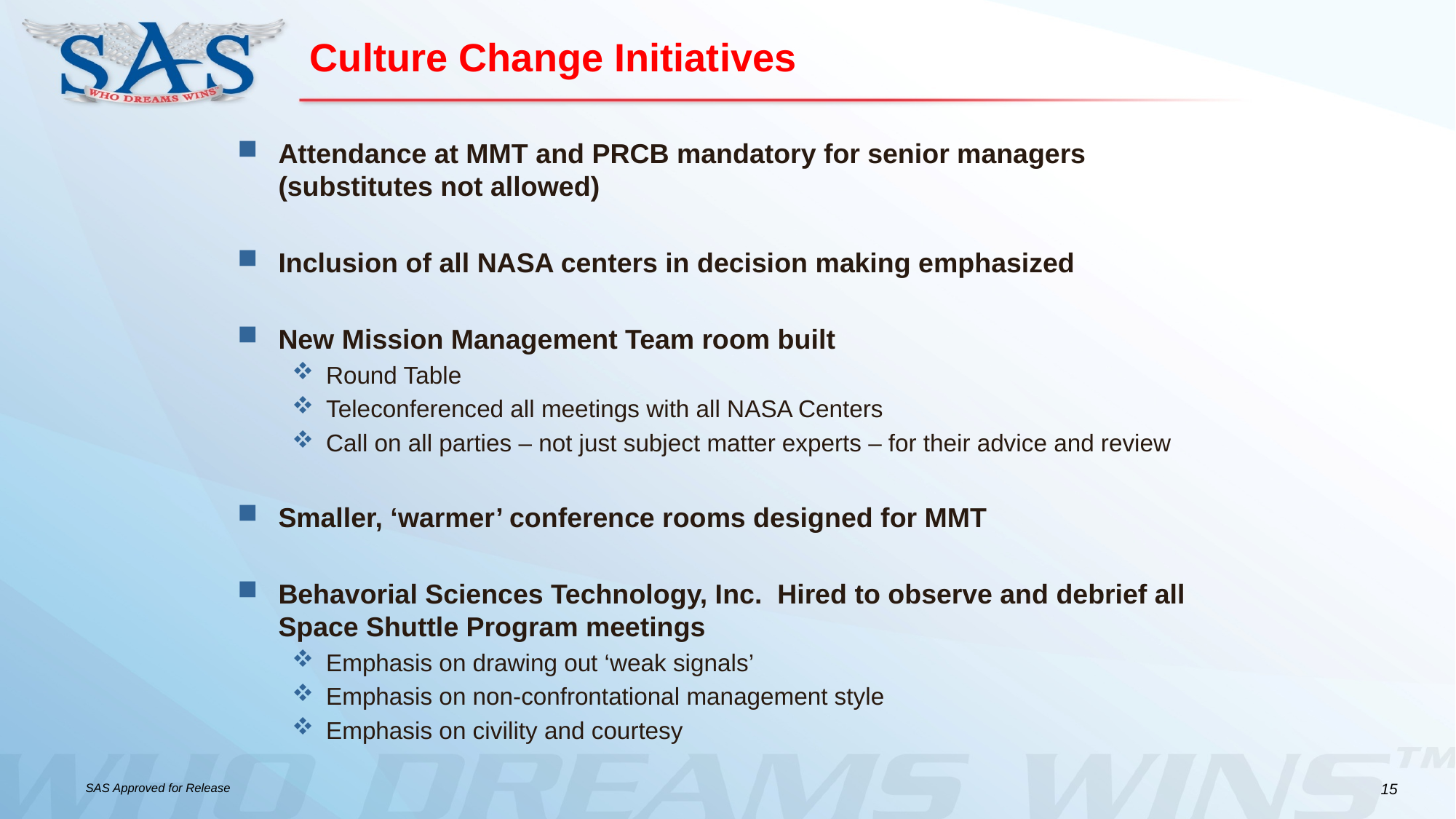

# Culture Change Initiatives
Attendance at MMT and PRCB mandatory for senior managers (substitutes not allowed)

Inclusion of all NASA centers in decision making emphasized

New Mission Management Team room built
Round Table
Teleconferenced all meetings with all NASA Centers
Call on all parties – not just subject matter experts – for their advice and review

Smaller, ‘warmer’ conference rooms designed for MMT

Behavorial Sciences Technology, Inc.  Hired to observe and debrief all Space Shuttle Program meetings
Emphasis on drawing out ‘weak signals’
Emphasis on non-confrontational management style
Emphasis on civility and courtesy

15